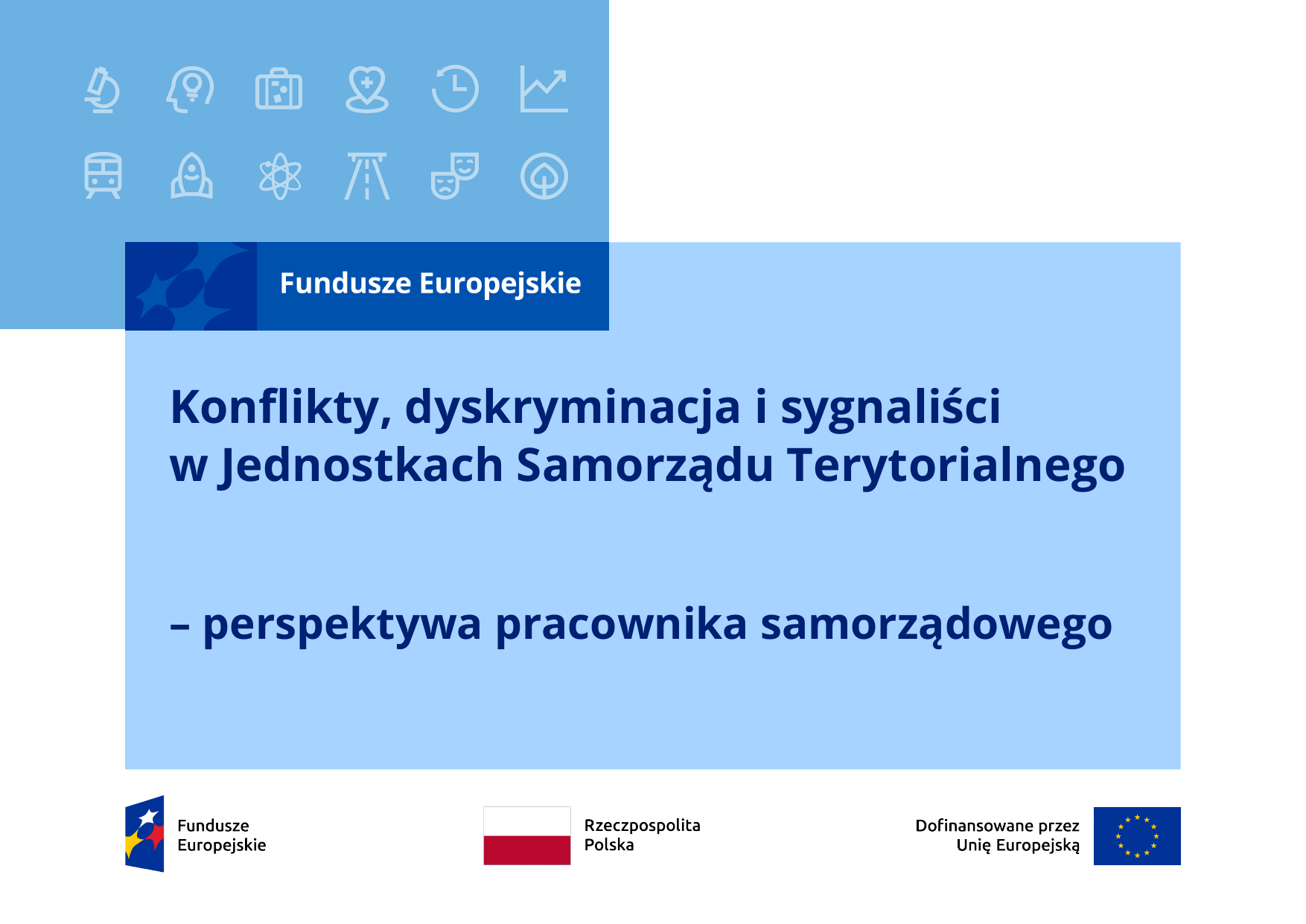

# Konflikty, dyskryminacja i sygnaliści w Jednostkach Samorządu Terytorialnego
– perspektywa pracownika samorządowego